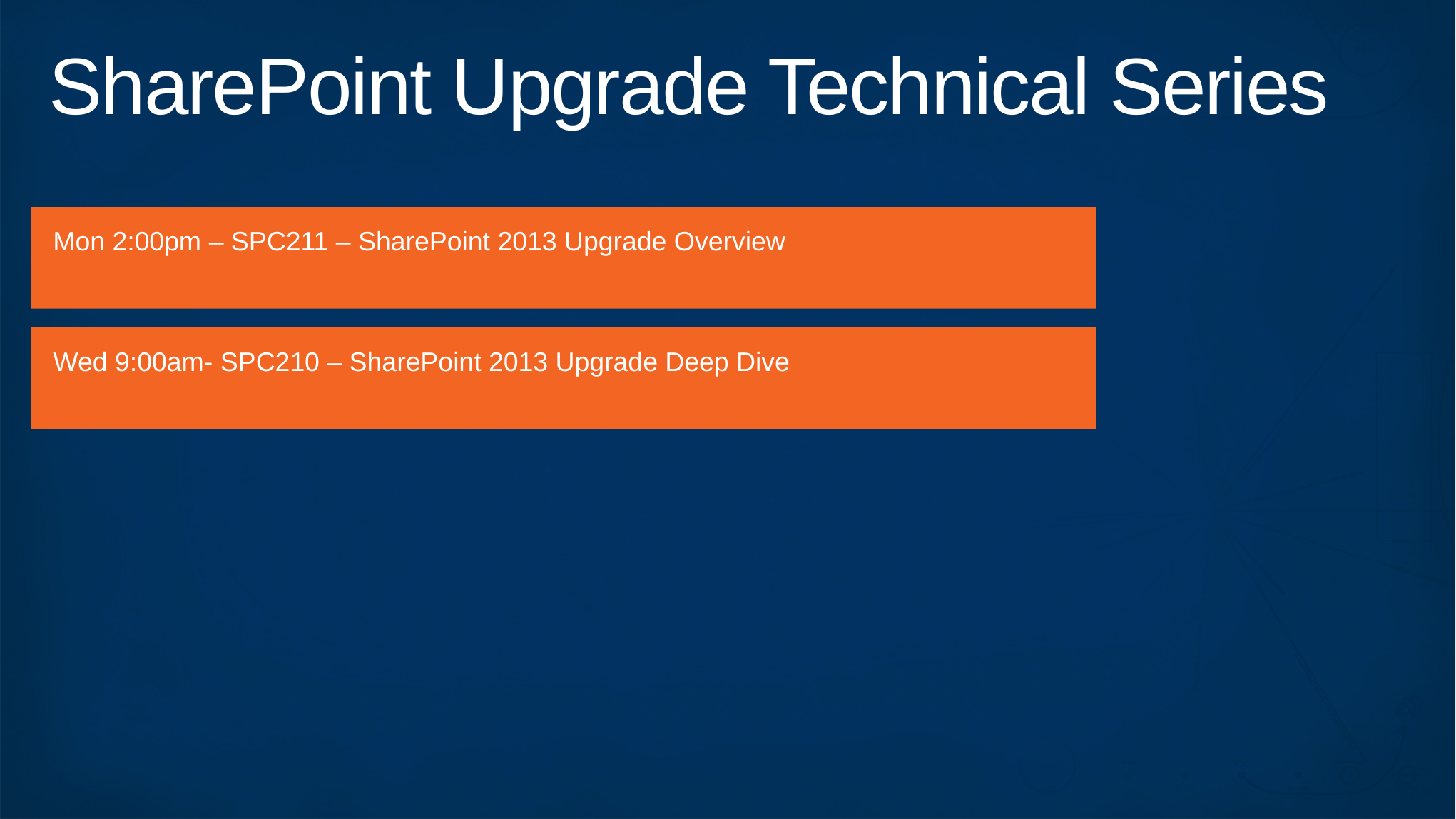

# SharePoint Upgrade Technical Series
Mon 2:00pm – SPC211 – SharePoint 2013 Upgrade Overview
Wed 9:00am- SPC210 – SharePoint 2013 Upgrade Deep Dive